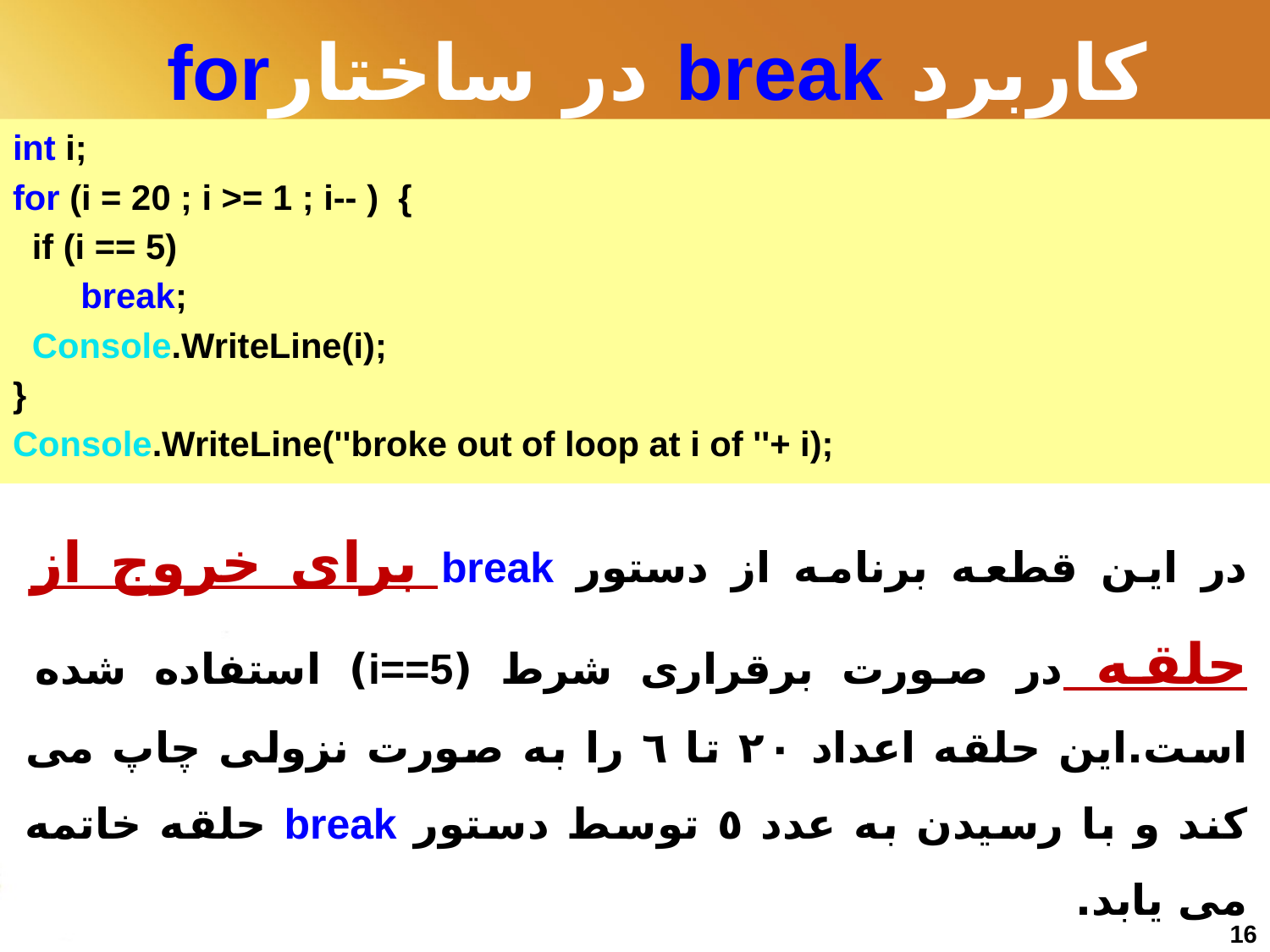

# کاربرد break در ساختارfor
int i;
for (i = 20 ; i >= 1 ; i-- )  {
  if (i == 5)
       break;
  Console.WriteLine(i);
}
Console.WriteLine(''broke out of loop at i of ''+ i);
در این قطعه برنامه از دستور break برای خروج از حلقه در صورت برقراری شرط (i==5) استفاده شده است.این حلقه اعداد ٢٠ تا ٦ را به صورت نزولی چاپ می کند و با رسیدن به عدد ٥ توسط دستور break حلقه خاتمه می یابد.
16